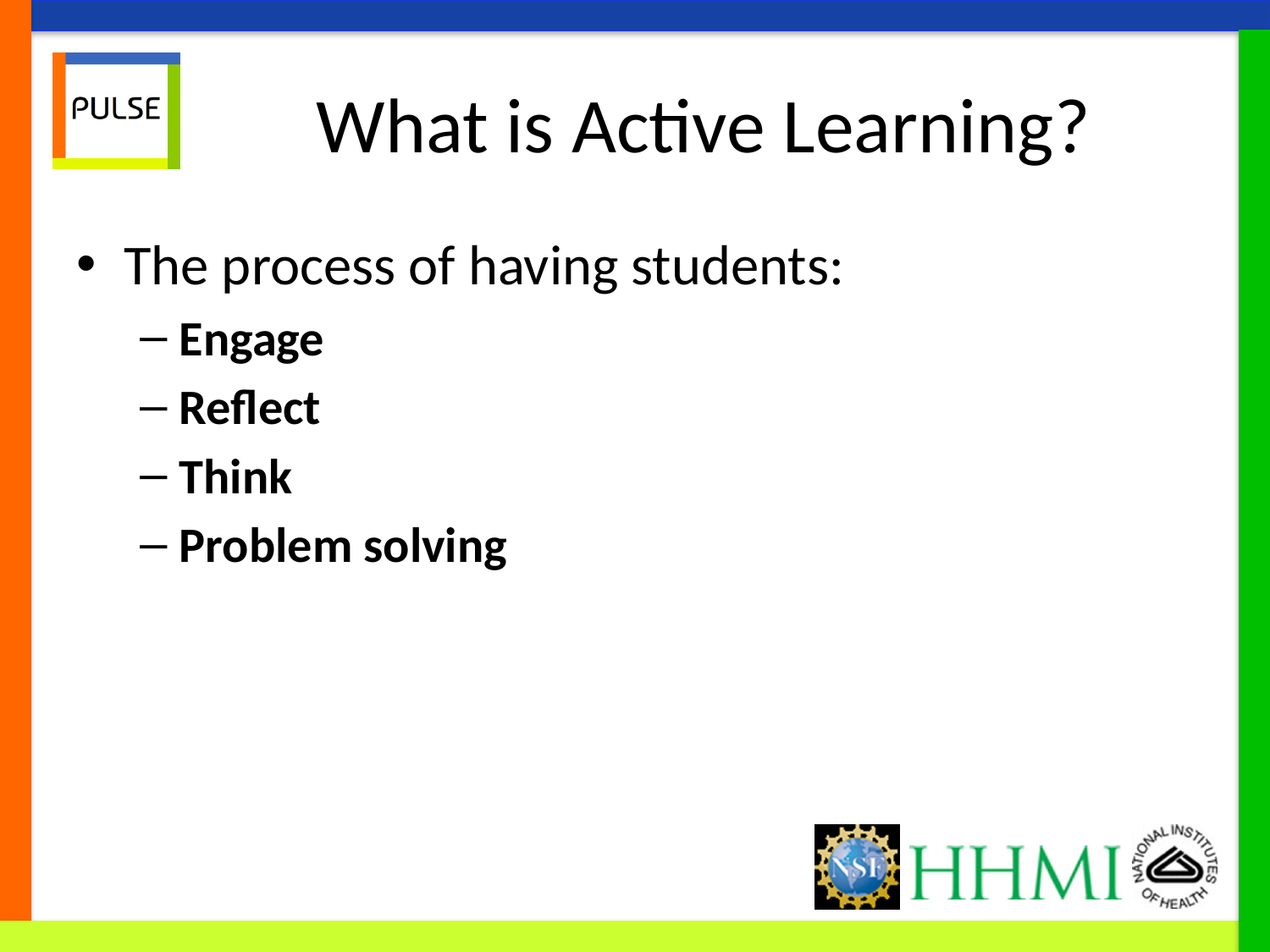

# What is Active Learning?
The process of having students:
Engage
Reflect
Think
Problem solving